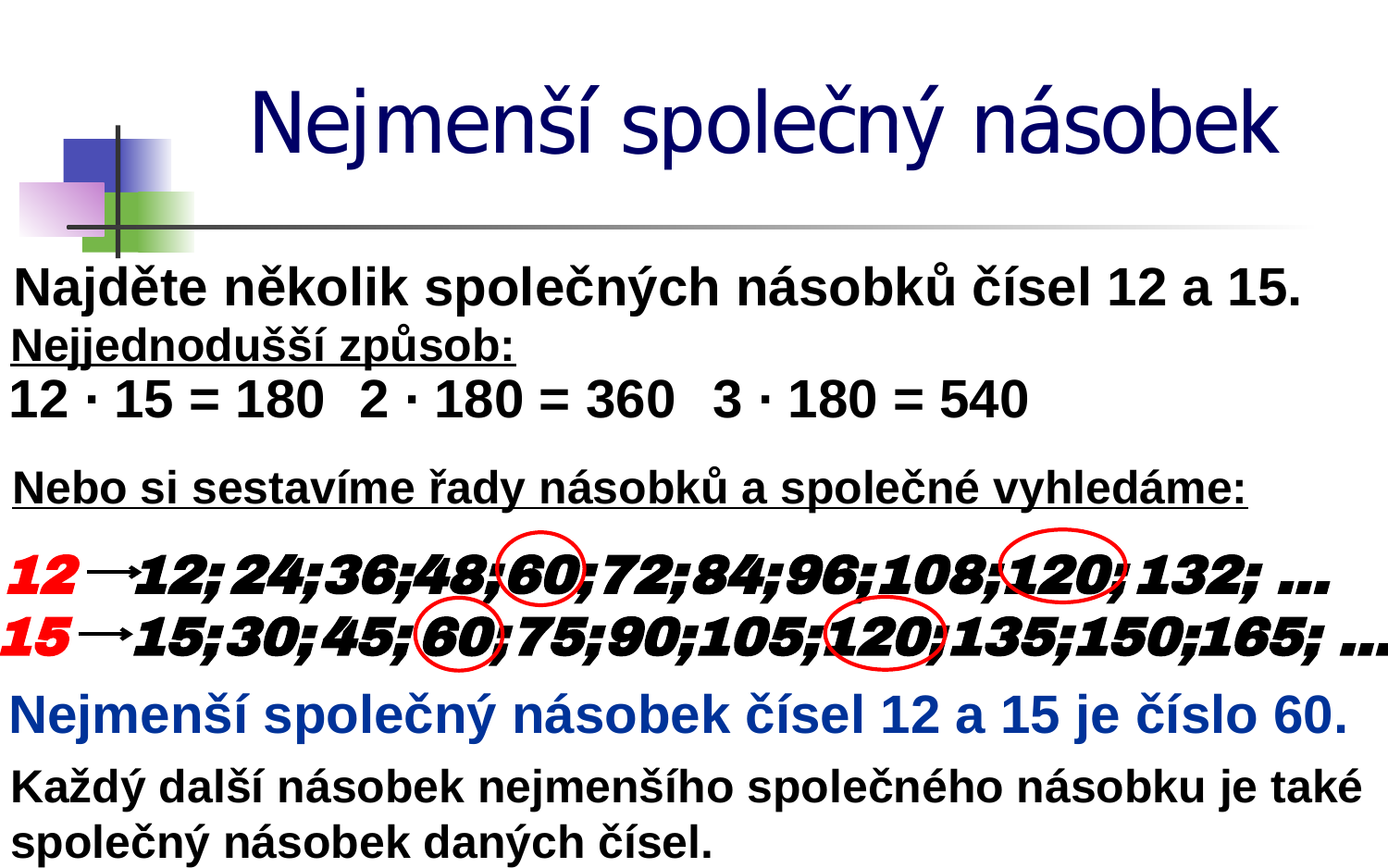

# Nejmenší společný násobek
Najděte několik společných násobků čísel 12 a 15.
Nejjednodušší způsob:
3 ∙ 180 = 540
12 ∙ 15 = 180
2 ∙ 180 = 360
Nebo si sestavíme řady násobků a společné vyhledáme:

12
12;
24;
36;
48;
60;
72;
84;
96;
108;
120;
132; …

15
15;
30;
45;
75;
90;
105;
120;
135;
150;
165; …
60;
Nejmenší společný násobek čísel 12 a 15 je číslo 60.
Každý další násobek nejmenšího společného násobku je také společný násobek daných čísel.